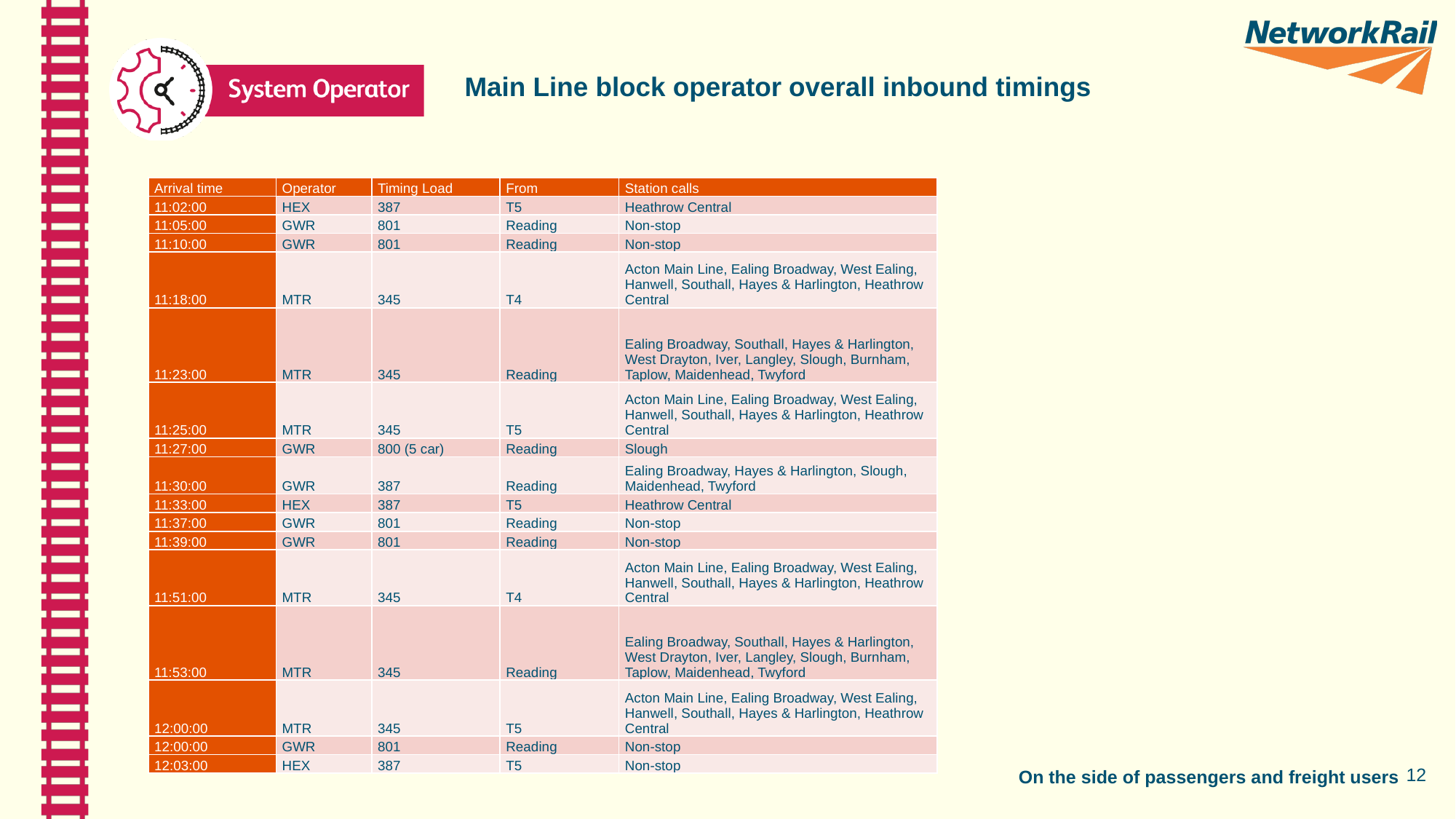

# Main Line block operator overall inbound timings
| Arrival time | Operator | Timing Load | From | Station calls |
| --- | --- | --- | --- | --- |
| 11:02:00 | HEX | 387 | T5 | Heathrow Central |
| 11:05:00 | GWR | 801 | Reading | Non-stop |
| 11:10:00 | GWR | 801 | Reading | Non-stop |
| 11:18:00 | MTR | 345 | T4 | Acton Main Line, Ealing Broadway, West Ealing, Hanwell, Southall, Hayes & Harlington, Heathrow Central |
| 11:23:00 | MTR | 345 | Reading | Ealing Broadway, Southall, Hayes & Harlington, West Drayton, Iver, Langley, Slough, Burnham, Taplow, Maidenhead, Twyford |
| 11:25:00 | MTR | 345 | T5 | Acton Main Line, Ealing Broadway, West Ealing, Hanwell, Southall, Hayes & Harlington, Heathrow Central |
| 11:27:00 | GWR | 800 (5 car) | Reading | Slough |
| 11:30:00 | GWR | 387 | Reading | Ealing Broadway, Hayes & Harlington, Slough, Maidenhead, Twyford |
| 11:33:00 | HEX | 387 | T5 | Heathrow Central |
| 11:37:00 | GWR | 801 | Reading | Non-stop |
| 11:39:00 | GWR | 801 | Reading | Non-stop |
| 11:51:00 | MTR | 345 | T4 | Acton Main Line, Ealing Broadway, West Ealing, Hanwell, Southall, Hayes & Harlington, Heathrow Central |
| 11:53:00 | MTR | 345 | Reading | Ealing Broadway, Southall, Hayes & Harlington, West Drayton, Iver, Langley, Slough, Burnham, Taplow, Maidenhead, Twyford |
| 12:00:00 | MTR | 345 | T5 | Acton Main Line, Ealing Broadway, West Ealing, Hanwell, Southall, Hayes & Harlington, Heathrow Central |
| 12:00:00 | GWR | 801 | Reading | Non-stop |
| 12:03:00 | HEX | 387 | T5 | Non-stop |